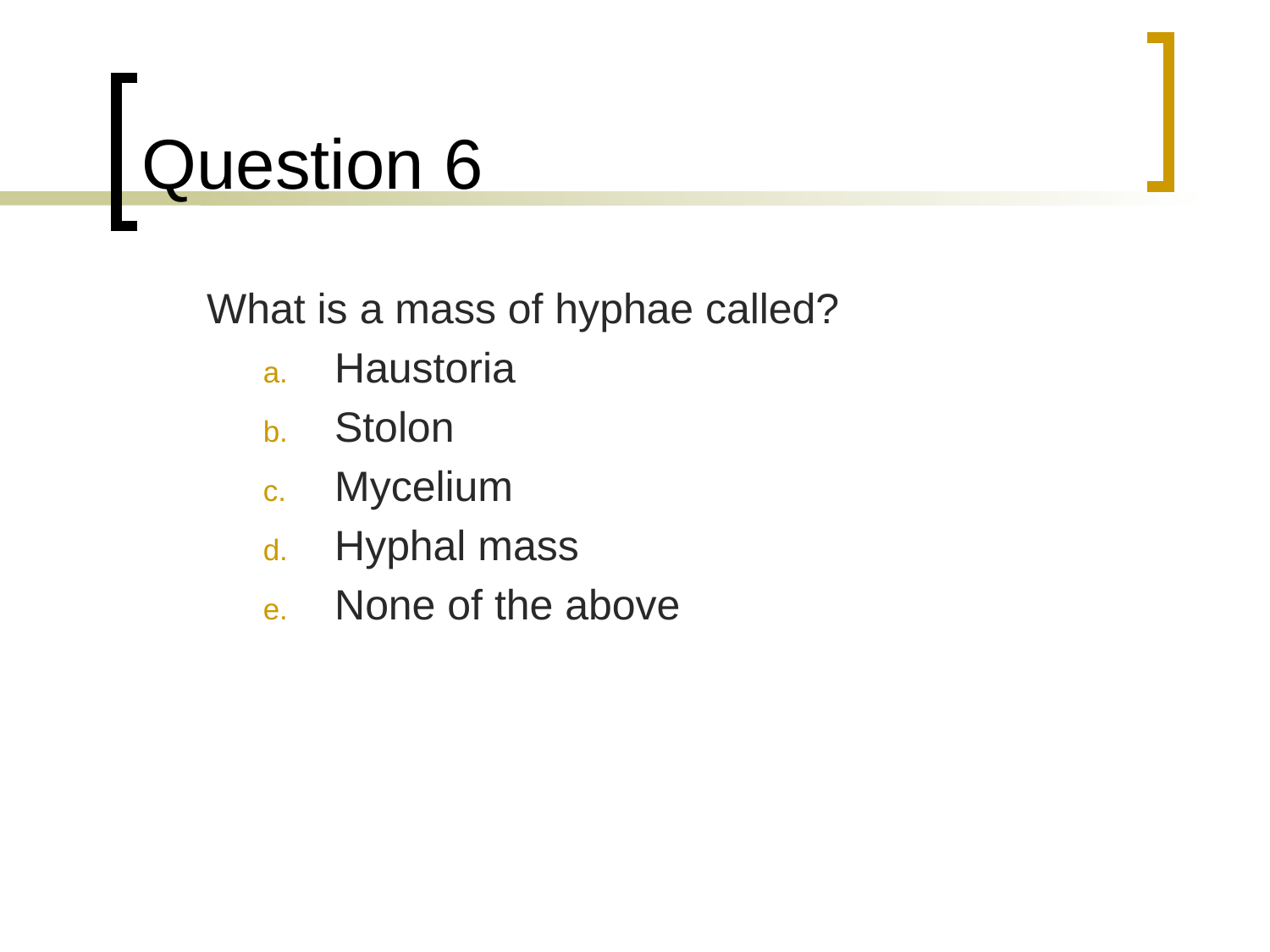

# Question 6
	What is a mass of hyphae called?
Haustoria
Stolon
Mycelium
Hyphal mass
None of the above